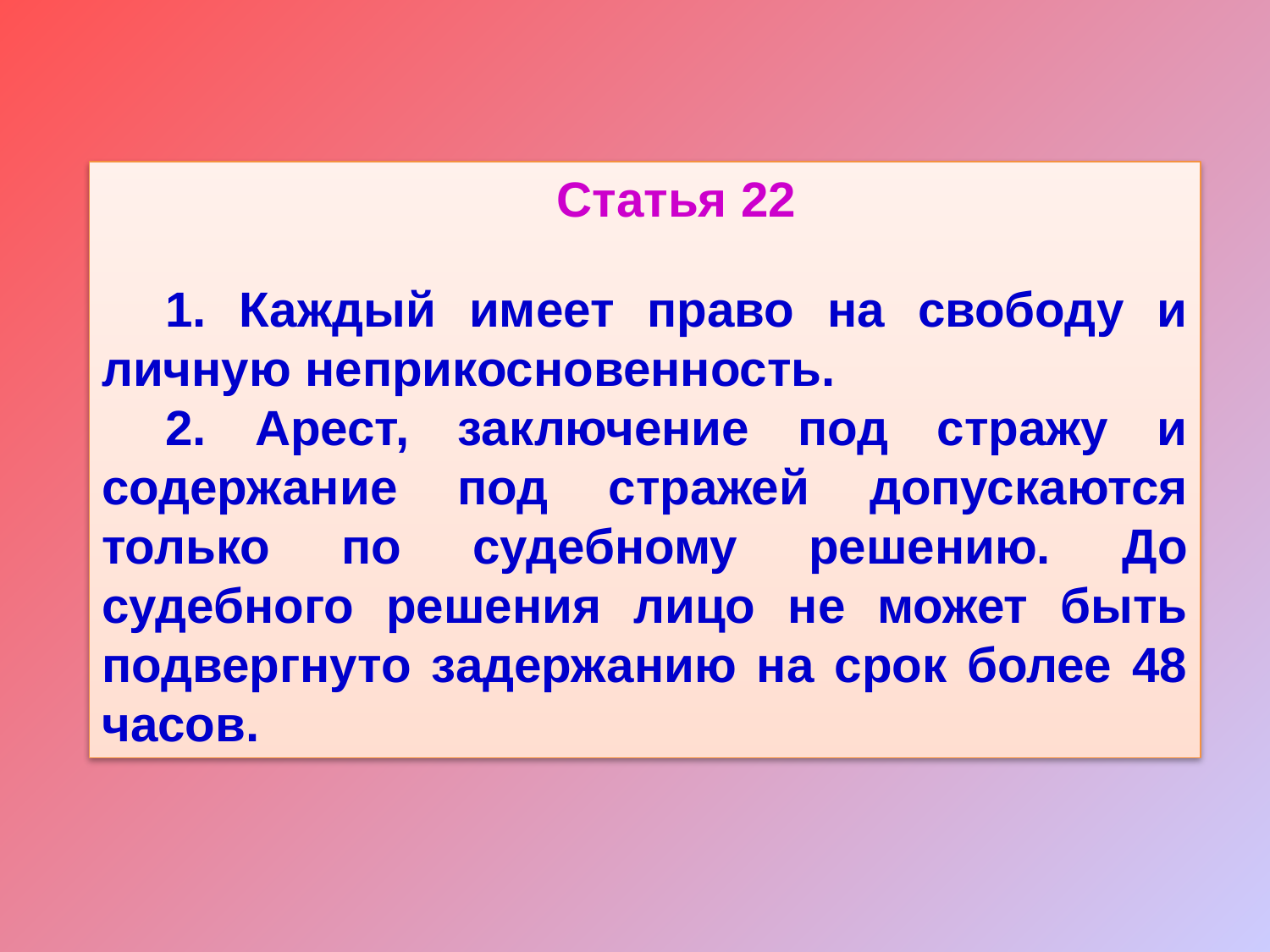

Статья 22

1. Каждый имеет право на свободу и личную неприкосновенность.
2. Арест, заключение под стражу и содержание под стражей допускаются только по судебному решению. До судебного решения лицо не может быть подвергнуто задержанию на срок более 48 часов.